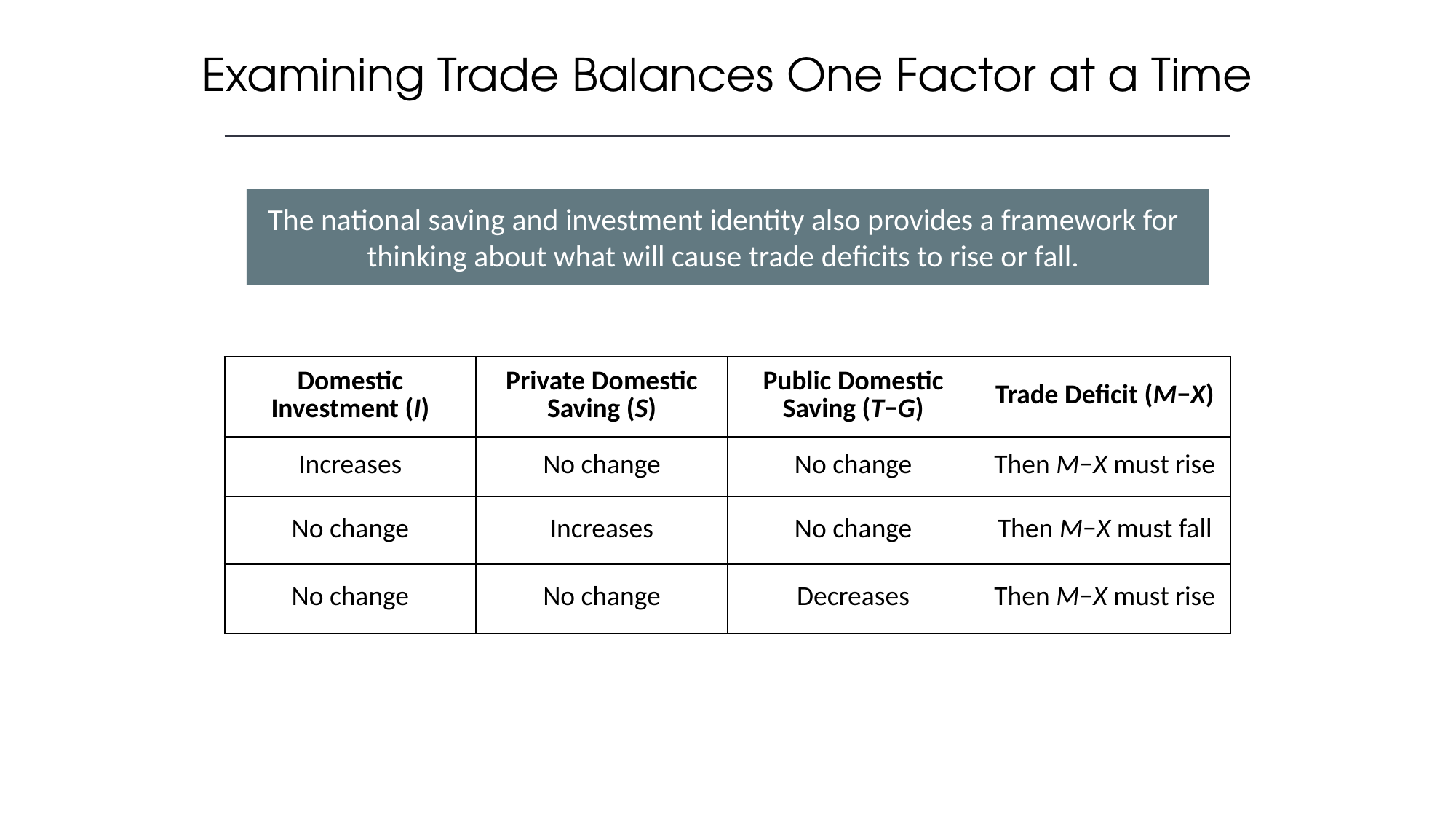

Examining Trade Balances One Factor at a Time
HAWKES LEARNING

The national saving and investment identity also provides a framework for thinking about what will cause trade deficits to rise or fall.
| Domestic Investment (I) | Private Domestic Saving (S) | Public Domestic Saving (T−G) | Trade Deficit (M−X) |
| --- | --- | --- | --- |
| Increases | No change | No change | Then M−X must rise |
| No change | Increases | No change | Then M−X must fall |
| No change | No change | Decreases | Then M−X must rise |